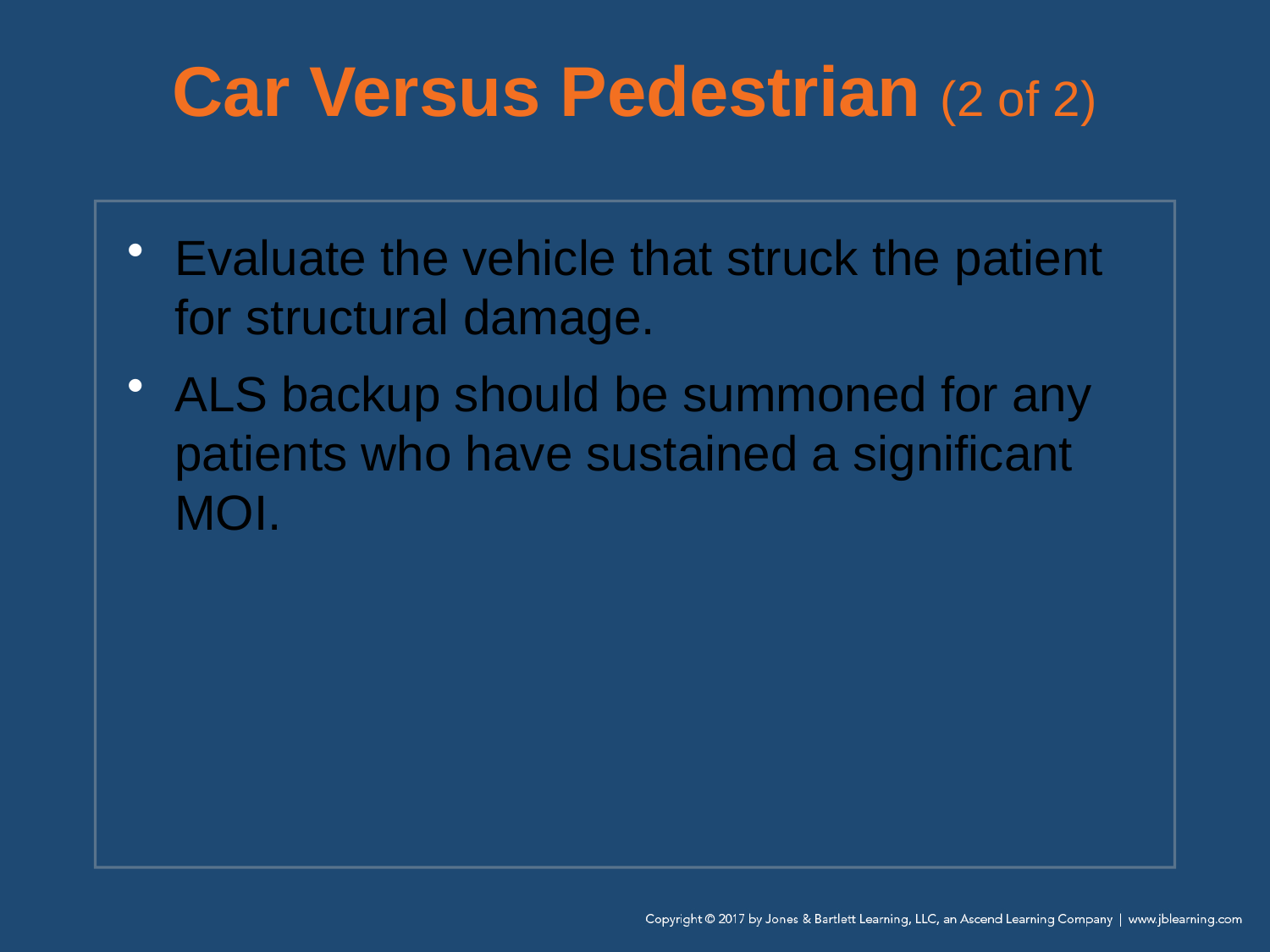

# Car Versus Pedestrian (2 of 2)
Evaluate the vehicle that struck the patient for structural damage.
ALS backup should be summoned for any patients who have sustained a significant MOI.